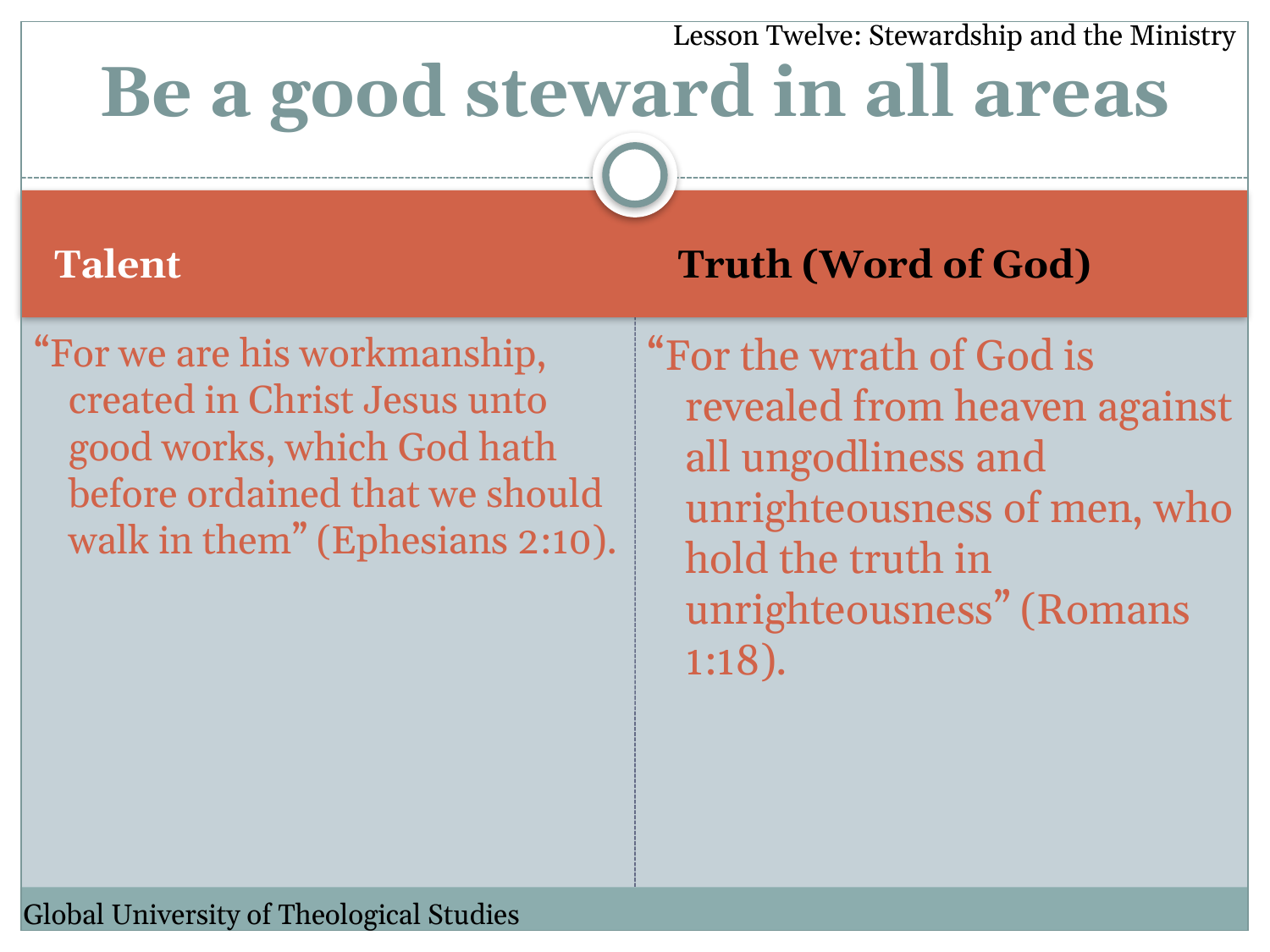

Lesson Twelve: Stewardship and the Ministry
# Be a good steward in all areas
Talent
Truth (Word of God)
“For we are his workmanship, created in Christ Jesus unto good works, which God hath before ordained that we should walk in them” (Ephesians 2:10).
“For the wrath of God is revealed from heaven against all ungodliness and unrighteousness of men, who hold the truth in unrighteousness” (Romans 1:18).
Global University of Theological Studies